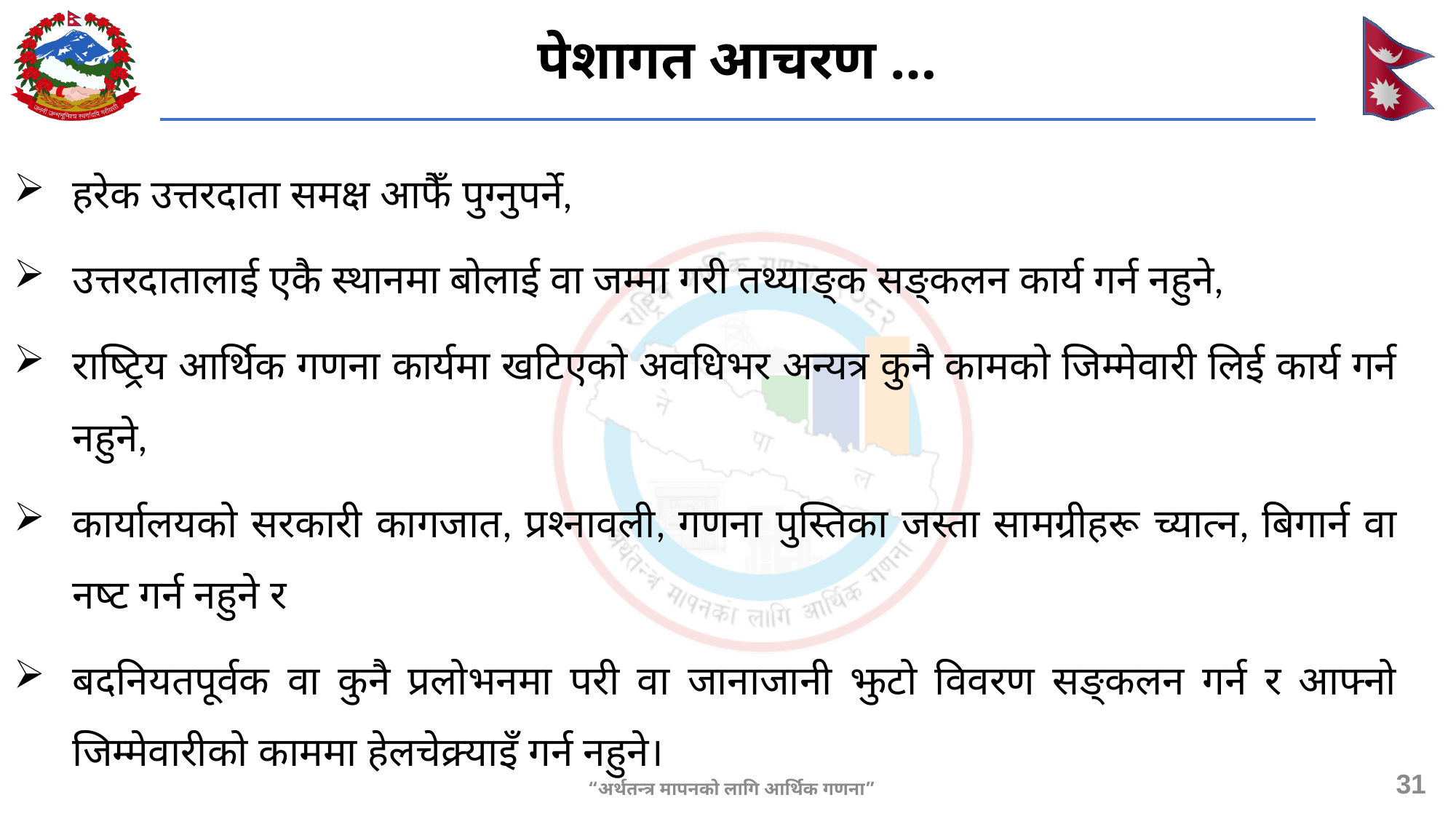

# पेशागत आचरण …
हरेक उत्तरदाता समक्ष आफैँ पुग्नुपर्ने,
उत्तरदातालाई एकै स्थानमा बोलाई वा जम्मा गरी तथ्याङ्क सङ्कलन कार्य गर्न नहुने,
राष्ट्रिय आर्थिक गणना कार्यमा खटिएको अवधिभर अन्यत्र कुनै कामको जिम्मेवारी लिई कार्य गर्न नहुने,
कार्यालयको सरकारी कागजात, प्रश्नावली, गणना पुस्तिका जस्ता सामग्रीहरू च्यात्न, बिगार्न वा नष्ट गर्न नहुने र
बदनियतपूर्वक वा कुनै प्रलोभनमा परी वा जानाजानी झुटो विवरण सङ्कलन गर्न र आफ्नो जिम्मेवारीको काममा हेलचेक्र्याइँ गर्न नहुने।

31
“अर्थतन्त्र मापनको लागि आर्थिक गणना”